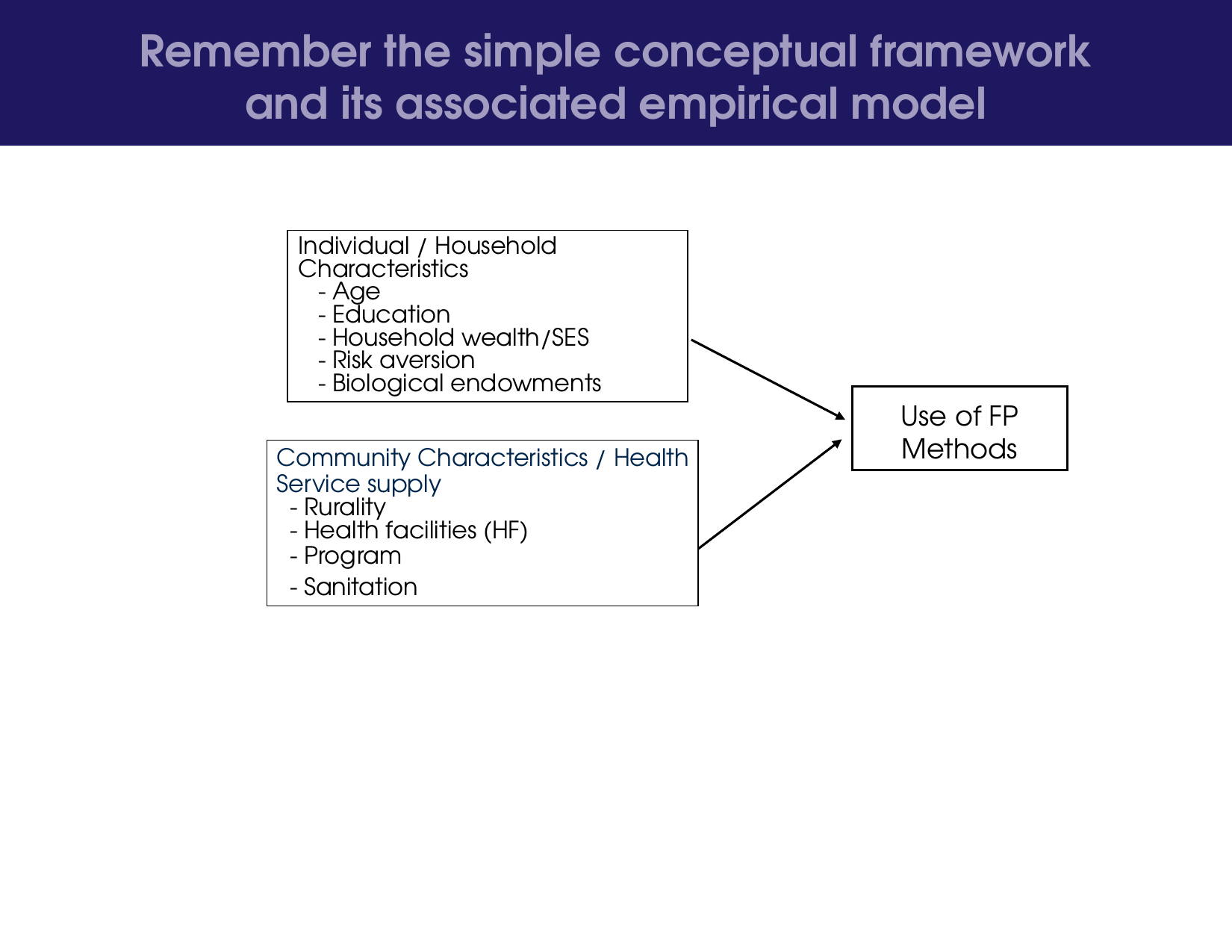

Remember the simple conceptual framework and its associated empirical model
Individual / Household Characteristics
   - Age
   - Education
   - Household wealth/SES
   - Risk aversion
   - Biological endowments

Use of FP Methods

Community Characteristics / Health Service supply
  - Rurality
  - Health facilities (HF)
  - Program

  - Sanitation